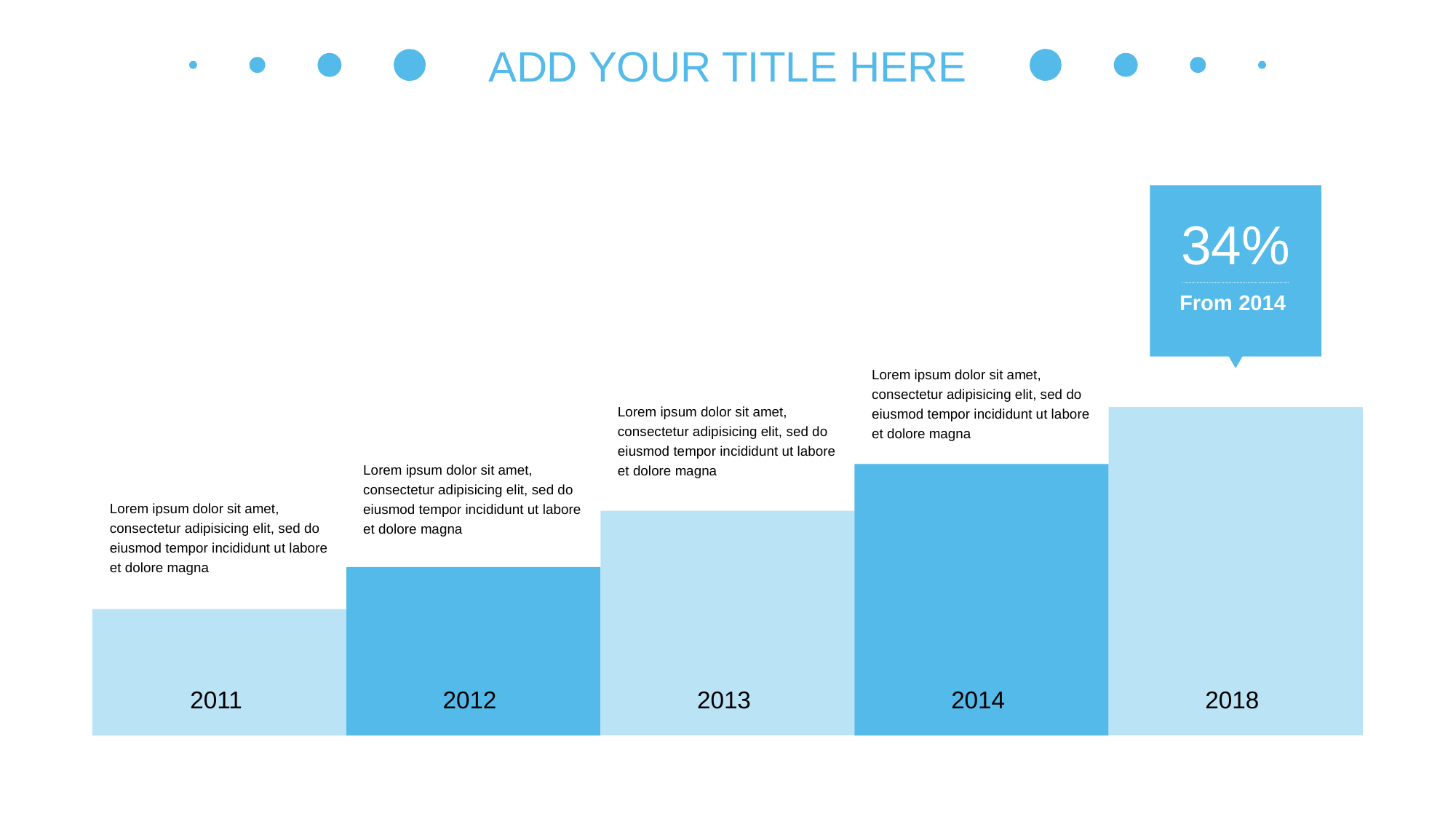

ADD YOUR TITLE HERE

34%
From 2014
Lorem ipsum dolor sit amet, consectetur adipisicing elit, sed do eiusmod tempor incididunt ut labore et dolore magna
Lorem ipsum dolor sit amet, consectetur adipisicing elit, sed do eiusmod tempor incididunt ut labore et dolore magna

Lorem ipsum dolor sit amet, consectetur adipisicing elit, sed do eiusmod tempor incididunt ut labore et dolore magna

Lorem ipsum dolor sit amet, consectetur adipisicing elit, sed do eiusmod tempor incididunt ut labore et dolore magna

2011
2012
2013
2014
2018